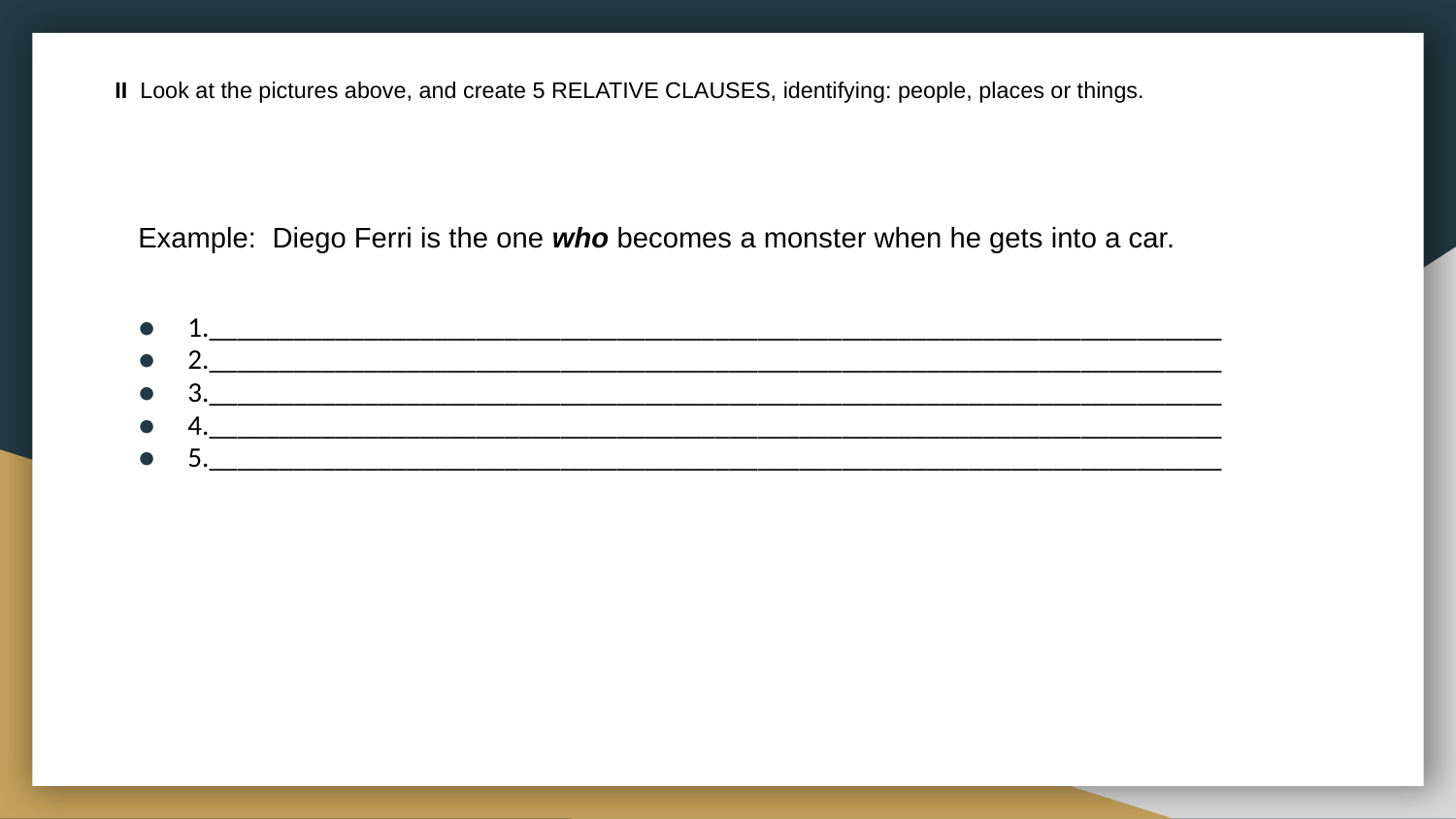

# II  Look at the pictures above, and create 5 RELATIVE CLAUSES, identifying: people, places or things.
Example:  Diego Ferri is the one who becomes a monster when he gets into a car.

1.________________________________________________________________________
2.________________________________________________________________________
3.________________________________________________________________________
4.________________________________________________________________________
5.________________________________________________________________________